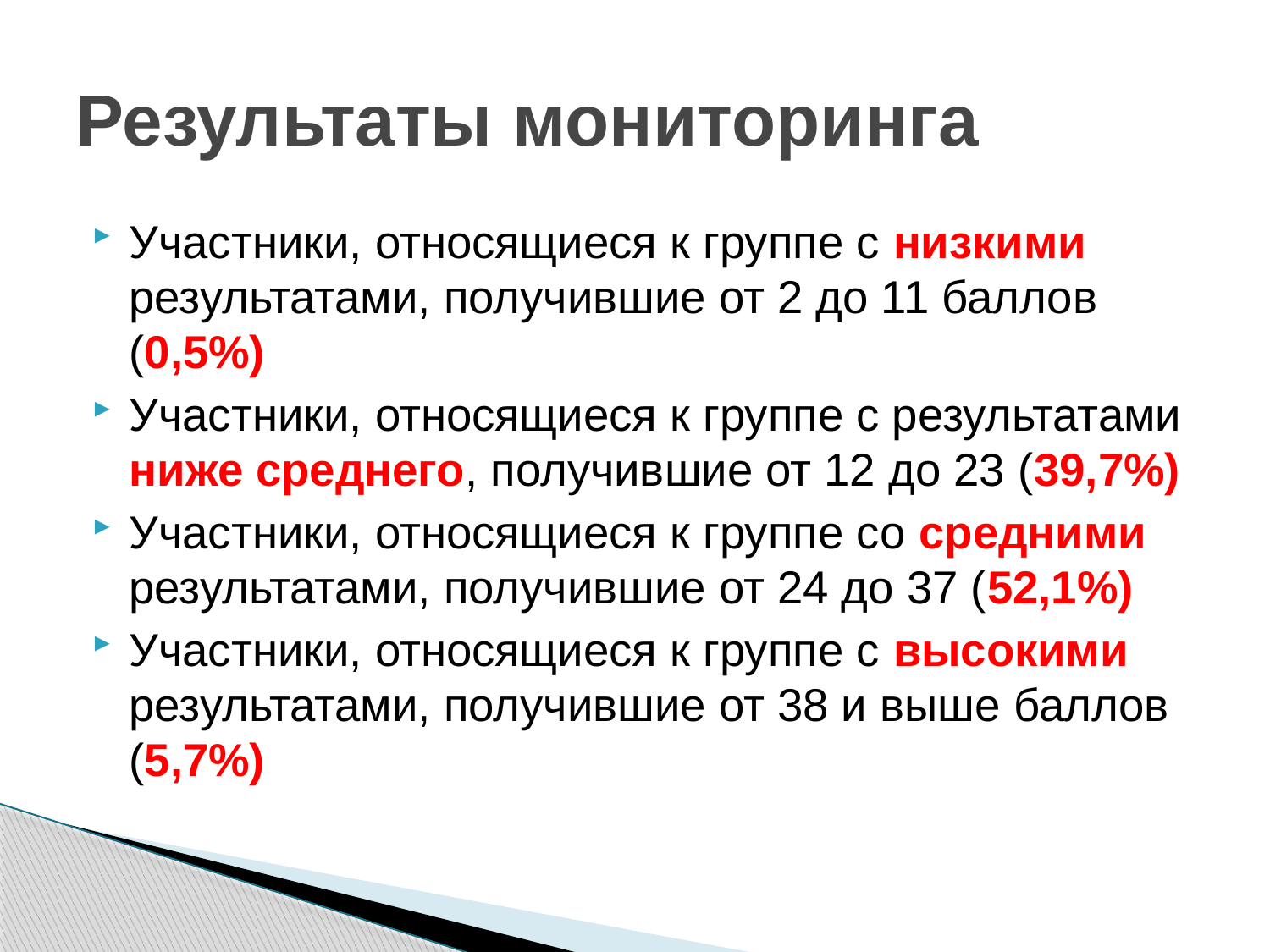

# Результаты мониторинга
Участники, относящиеся к группе с низкими результатами, получившие от 2 до 11 баллов (0,5%)
Участники, относящиеся к группе с результатами ниже среднего, получившие от 12 до 23 (39,7%)
Участники, относящиеся к группе со средними результатами, получившие от 24 до 37 (52,1%)
Участники, относящиеся к группе с высокими результатами, получившие от 38 и выше баллов (5,7%)